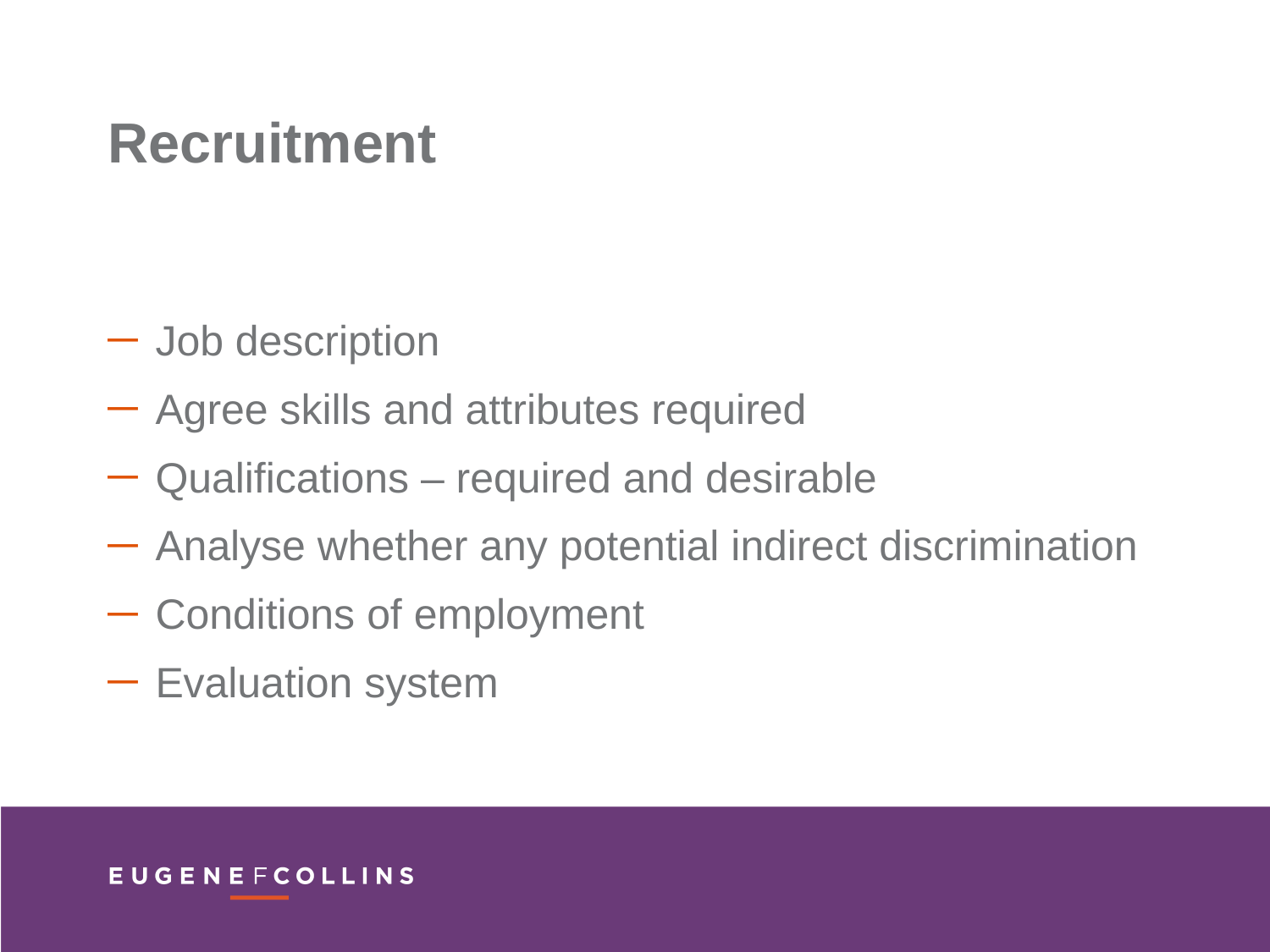

Recruitment
Job description
Agree skills and attributes required
Qualifications – required and desirable
Analyse whether any potential indirect discrimination
Conditions of employment
Evaluation system